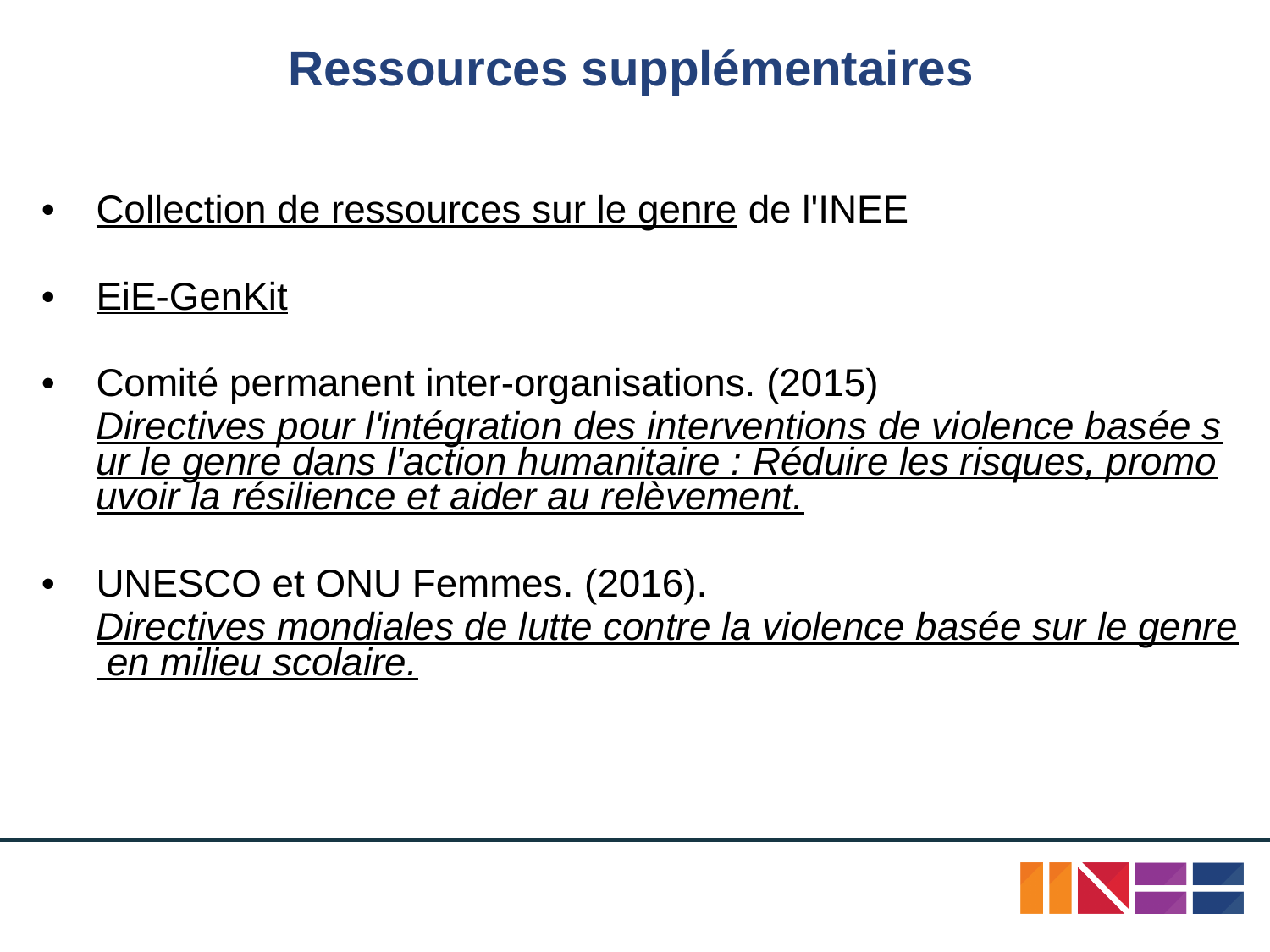

# Ressources supplémentaires
Collection de ressources sur le genre de l'INEE

EiE-GenKit

Comité permanent inter-organisations. (2015) Directives pour l'intégration des interventions de violence basée sur le genre dans l'action humanitaire : Réduire les risques, promouvoir la résilience et aider au relèvement.

UNESCO et ONU Femmes. (2016). Directives mondiales de lutte contre la violence basée sur le genre en milieu scolaire.